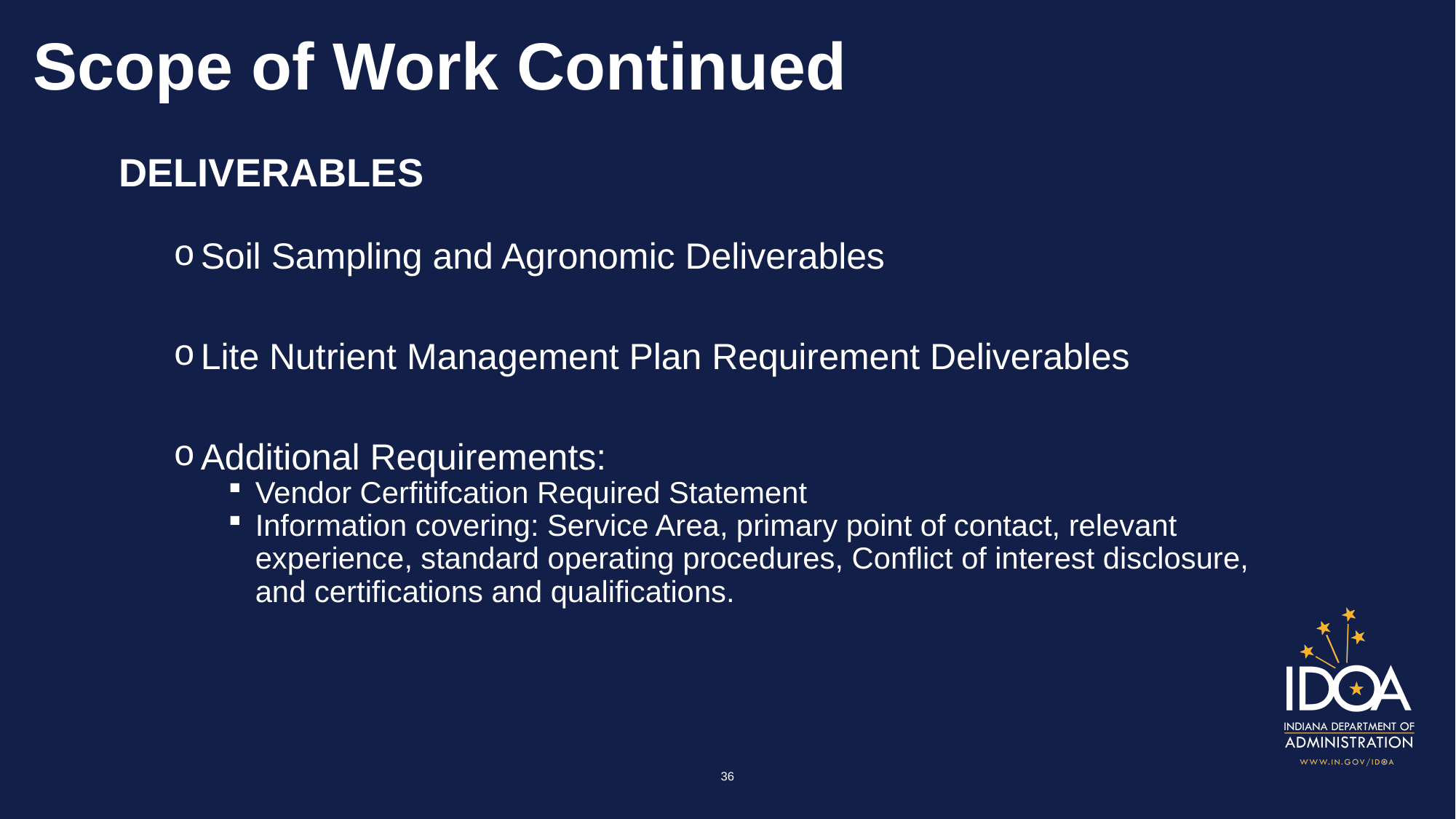

# Scope of Work Continued
DELIVERABLES

Soil Sampling and Agronomic Deliverables

Lite Nutrient Management Plan Requirement Deliverables

Additional Requirements:
Vendor Cerfitifcation Required Statement
Information covering: Service Area, primary point of contact, relevant experience, standard operating procedures, Conflict of interest disclosure, and certifications and qualifications.

36